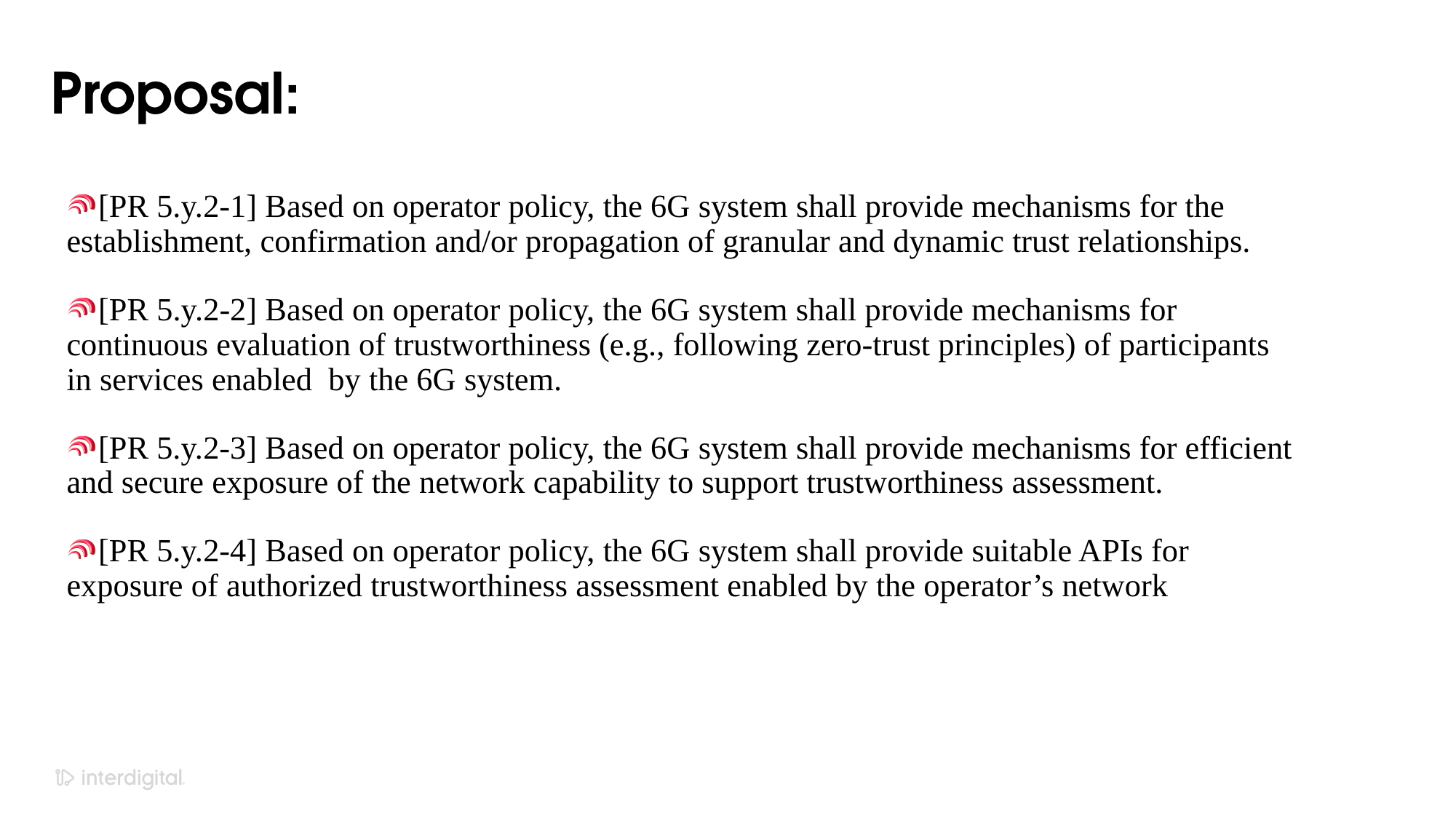

# Proposal:
[PR 5.y.2-1] Based on operator policy, the 6G system shall provide mechanisms for the establishment, confirmation and/or propagation of granular and dynamic trust relationships.
[PR 5.y.2-2] Based on operator policy, the 6G system shall provide mechanisms for continuous evaluation of trustworthiness (e.g., following zero-trust principles) of participants in services enabled  by the 6G system.
[PR 5.y.2-3] Based on operator policy, the 6G system shall provide mechanisms for efficient and secure exposure of the network capability to support trustworthiness assessment.
[PR 5.y.2-4] Based on operator policy, the 6G system shall provide suitable APIs for exposure of authorized trustworthiness assessment enabled by the operator’s network